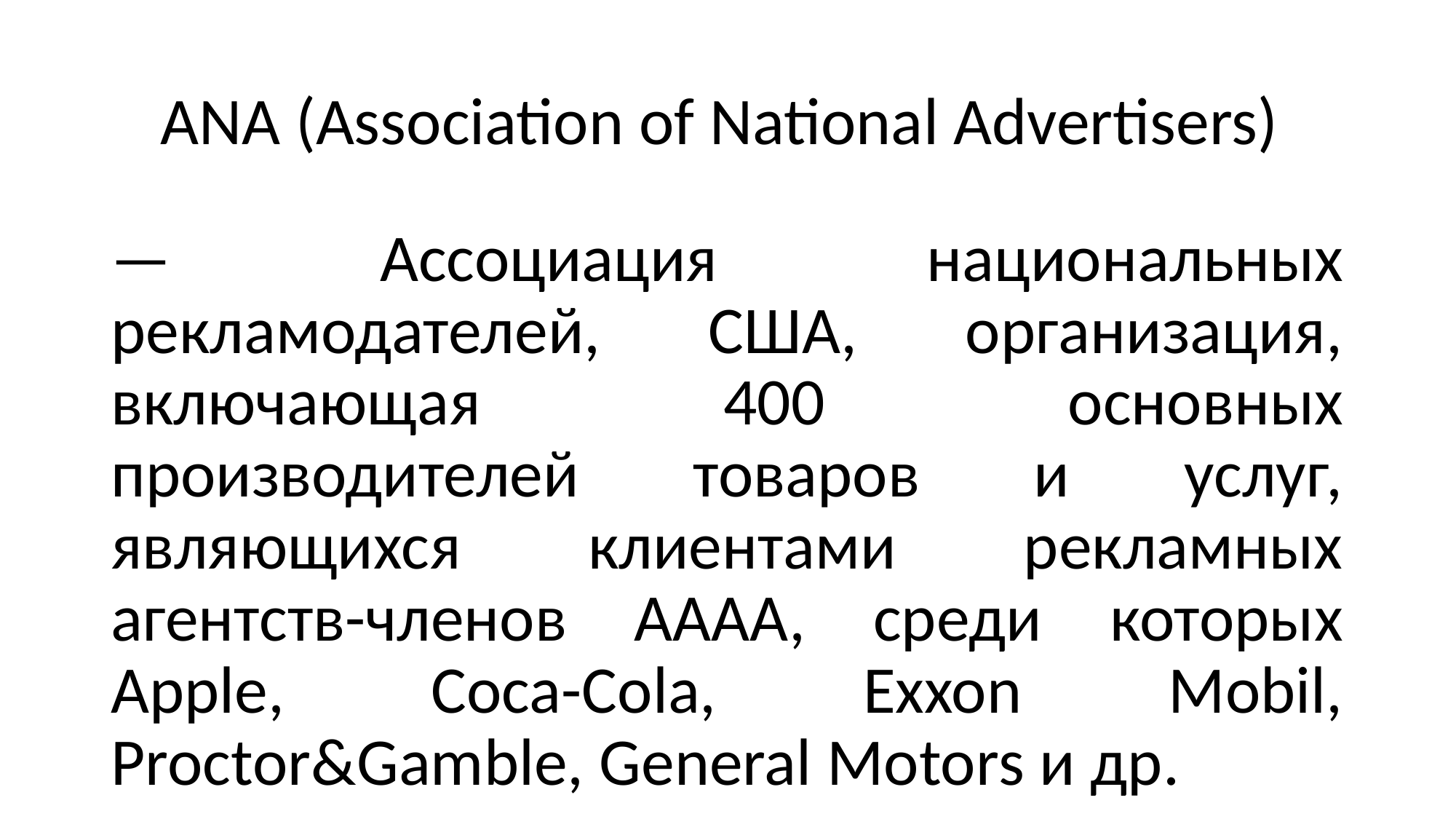

# ANА (Association of National Advertisers)
— Ассоциация национальных рекламодателей, США, организация, включающая 400 основных производителей товаров и услуг, являющихся клиентами рекламных агентств-членов АААА, среди которых Apple, Coca-Cola, Exxon Mobil, Proctor&Gamble, General Motors и др.